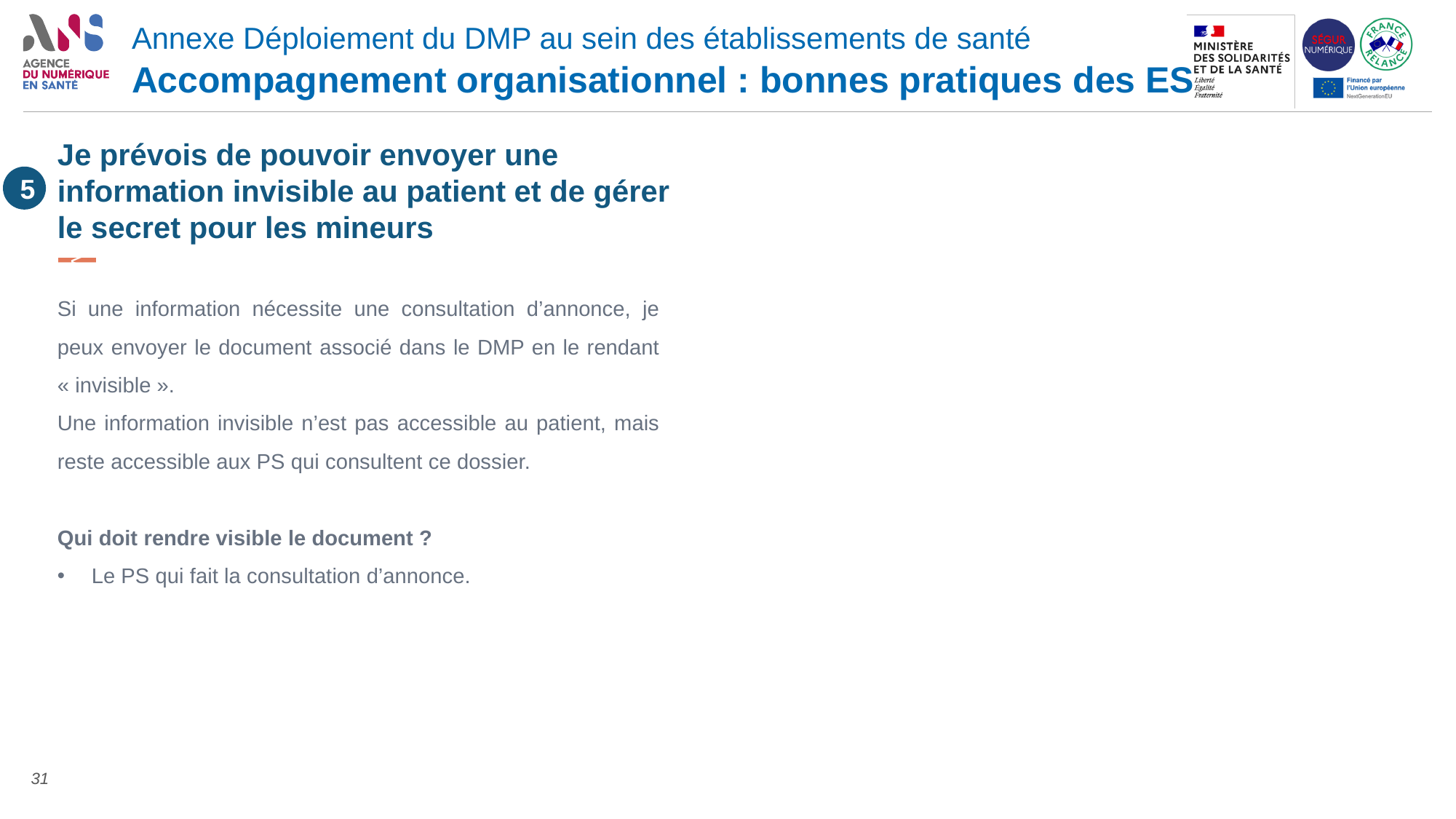

# Annexe Déploiement du DMP au sein des établissements de santé Accompagnement organisationnel : bonnes pratiques des ES
Je prévois de pouvoir envoyer une information invisible au patient et de gérer le secret pour les mineurs
5
<
Si une information nécessite une consultation d’annonce, je peux envoyer le document associé dans le DMP en le rendant « invisible ».
Une information invisible n’est pas accessible au patient, mais reste accessible aux PS qui consultent ce dossier.

Qui doit rendre visible le document ?
Le PS qui fait la consultation d’annonce.

31